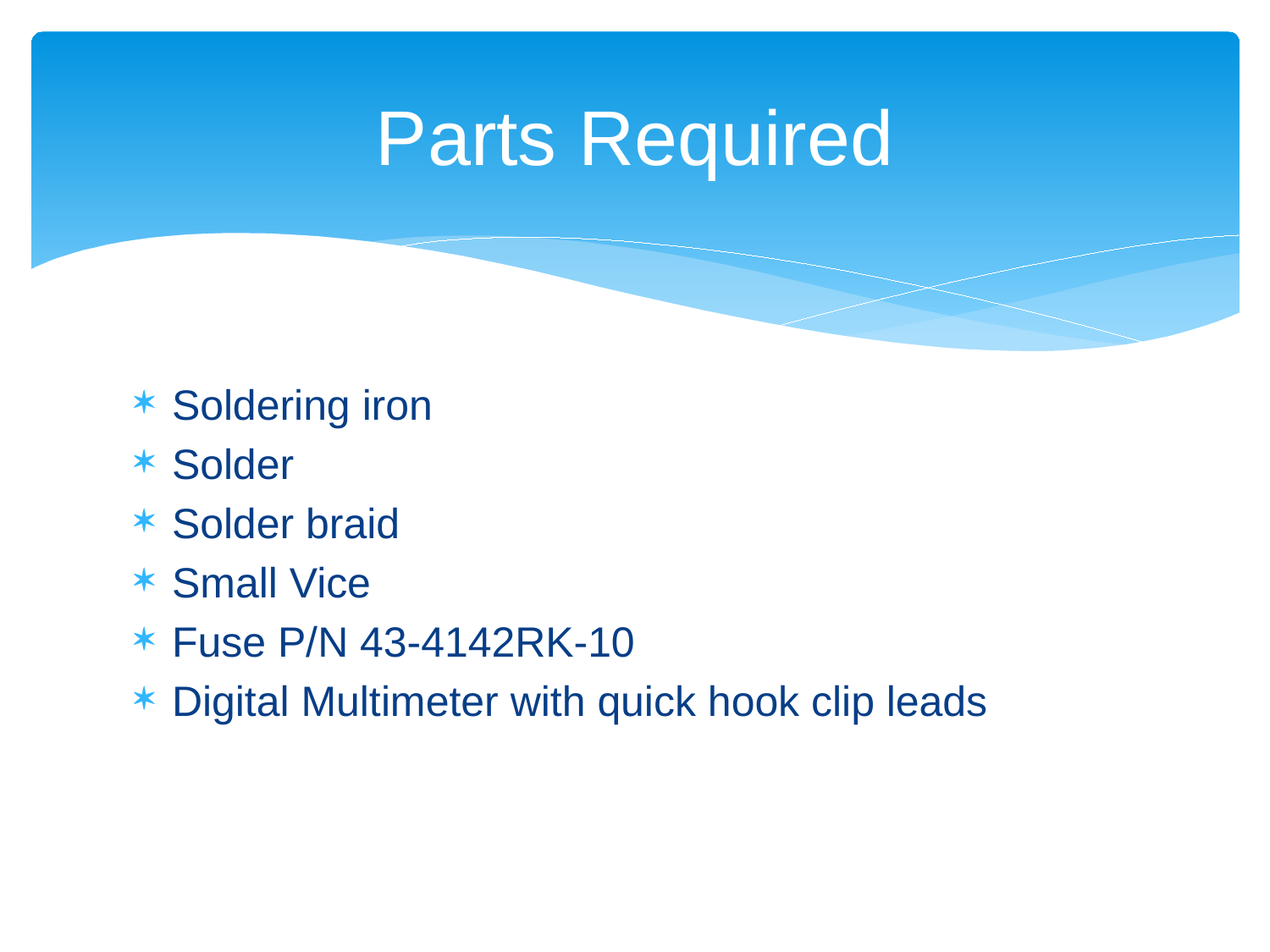

# Parts Required
Soldering iron
Solder
Solder braid
Small Vice
Fuse P/N 43-4142RK-10
Digital Multimeter with quick hook clip leads